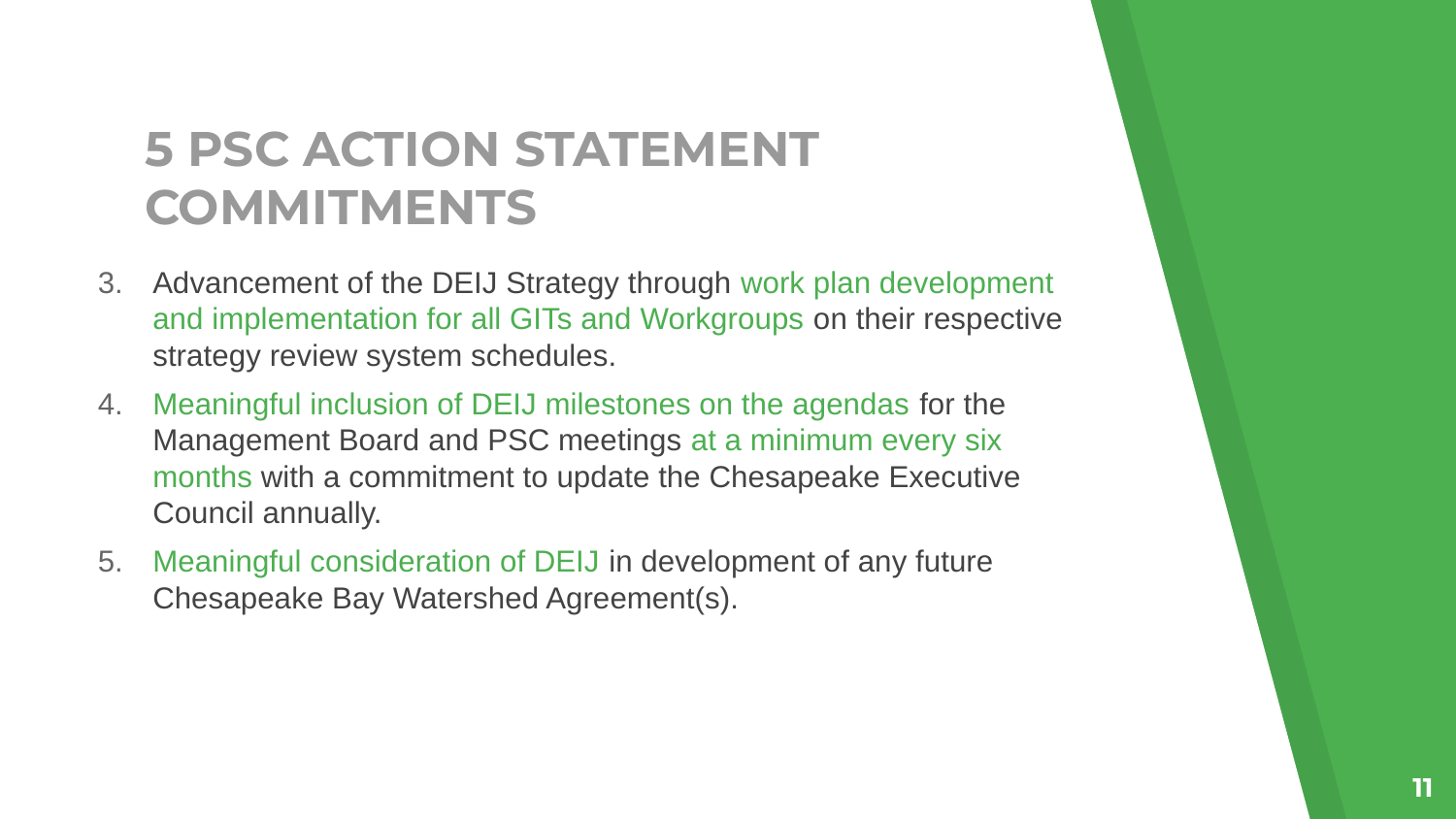

# 5 PSC ACTION STATEMENT COMMITMENTS
Advancement of the DEIJ Strategy through work plan development and implementation for all GITs and Workgroups on their respective strategy review system schedules.
Meaningful inclusion of DEIJ milestones on the agendas for the Management Board and PSC meetings at a minimum every six months with a commitment to update the Chesapeake Executive Council annually.
Meaningful consideration of DEIJ in development of any future Chesapeake Bay Watershed Agreement(s).

11